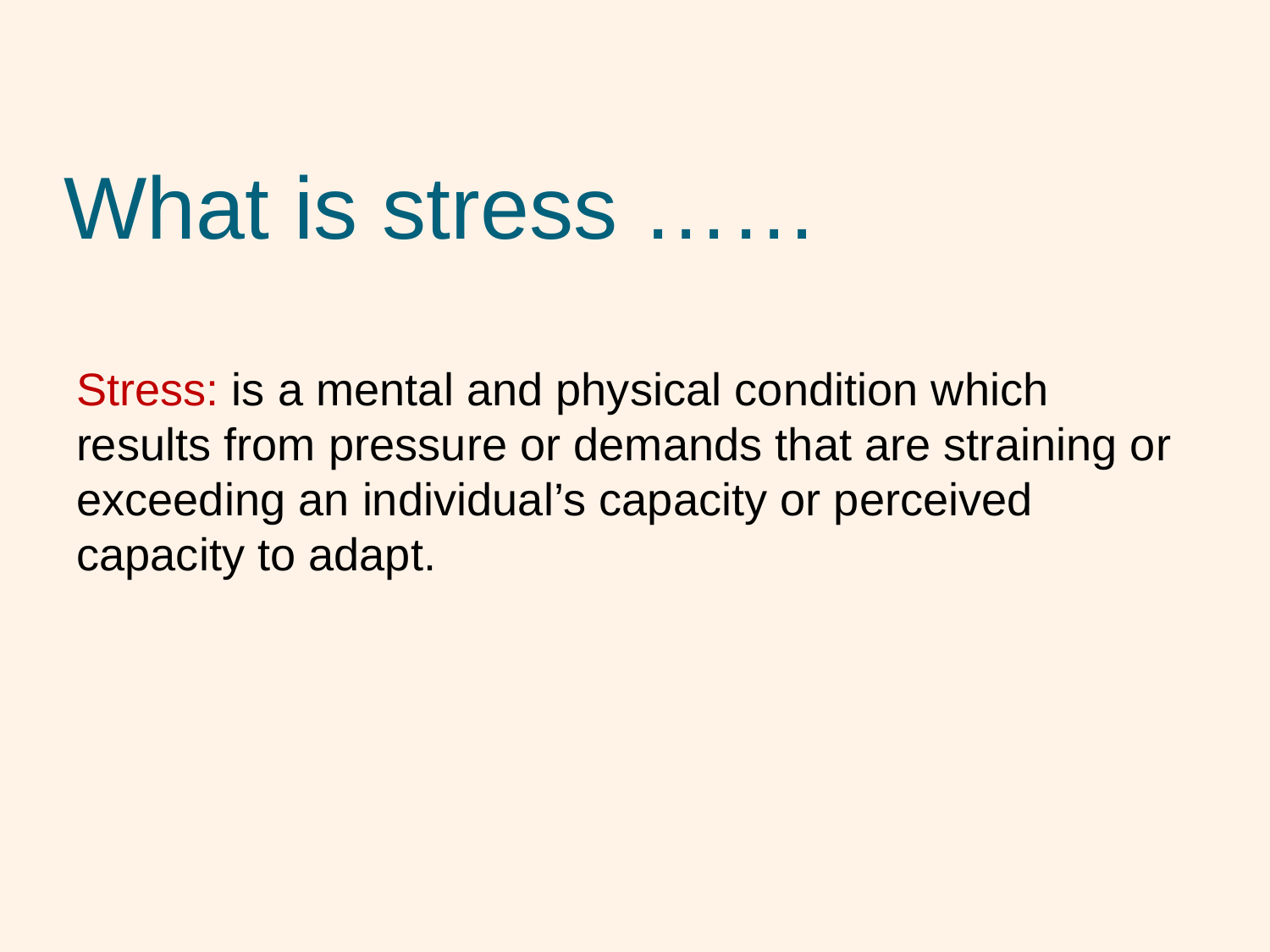

# What is stress ……

Stress: is a mental and physical condition which results from pressure or demands that are straining or exceeding an individual’s capacity or perceived capacity to adapt.